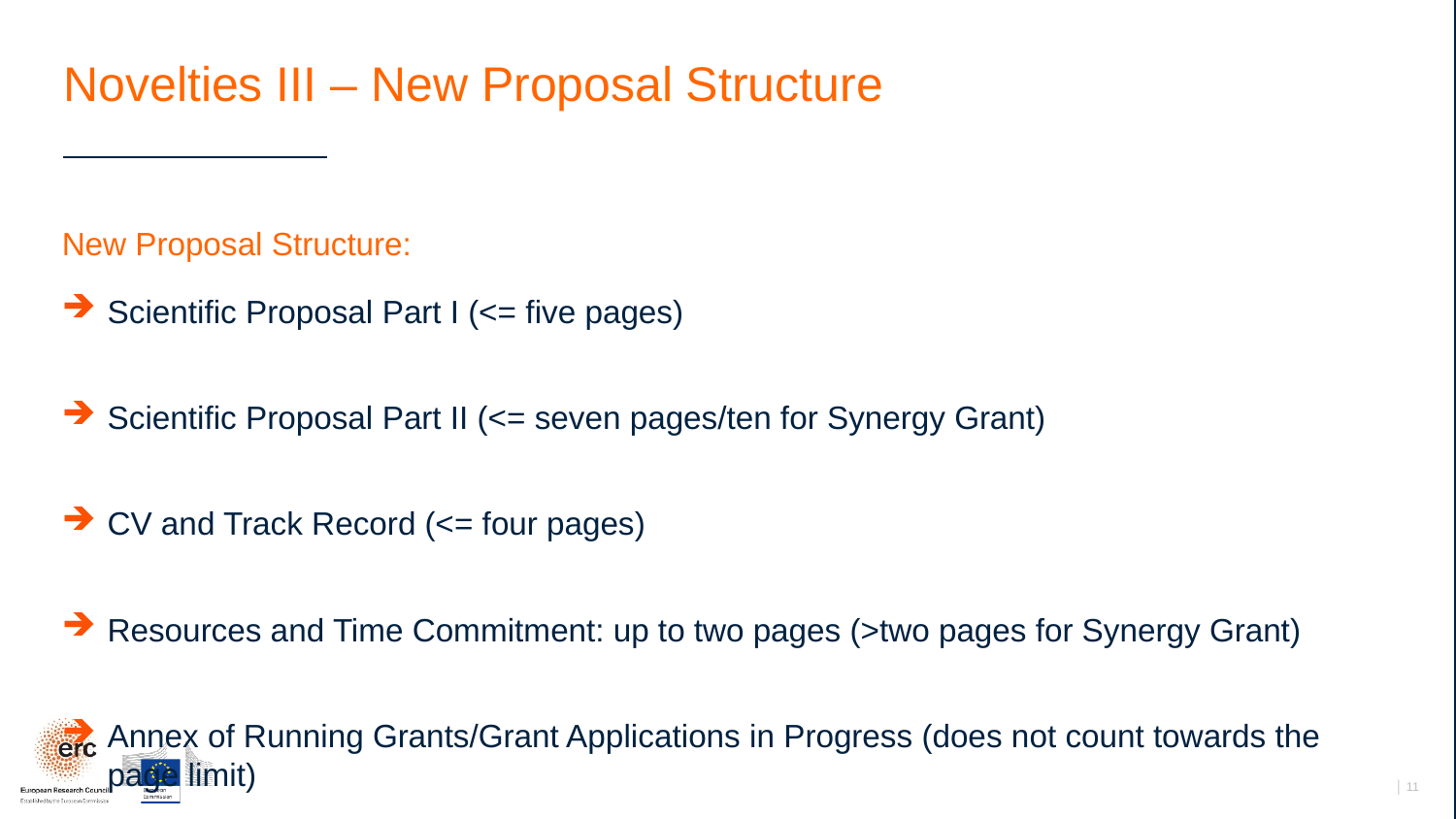

# Novelties III – New Proposal Structure
New Proposal Structure:

Scientific Proposal Part I (<= five pages)

Scientific Proposal Part II (<= seven pages/ten for Synergy Grant)

CV and Track Record (<= four pages)

Resources and Time Commitment: up to two pages (>two pages for Synergy Grant)

Annex of Running Grants/Grant Applications in Progress (does not count towards the page limit)

│ 11